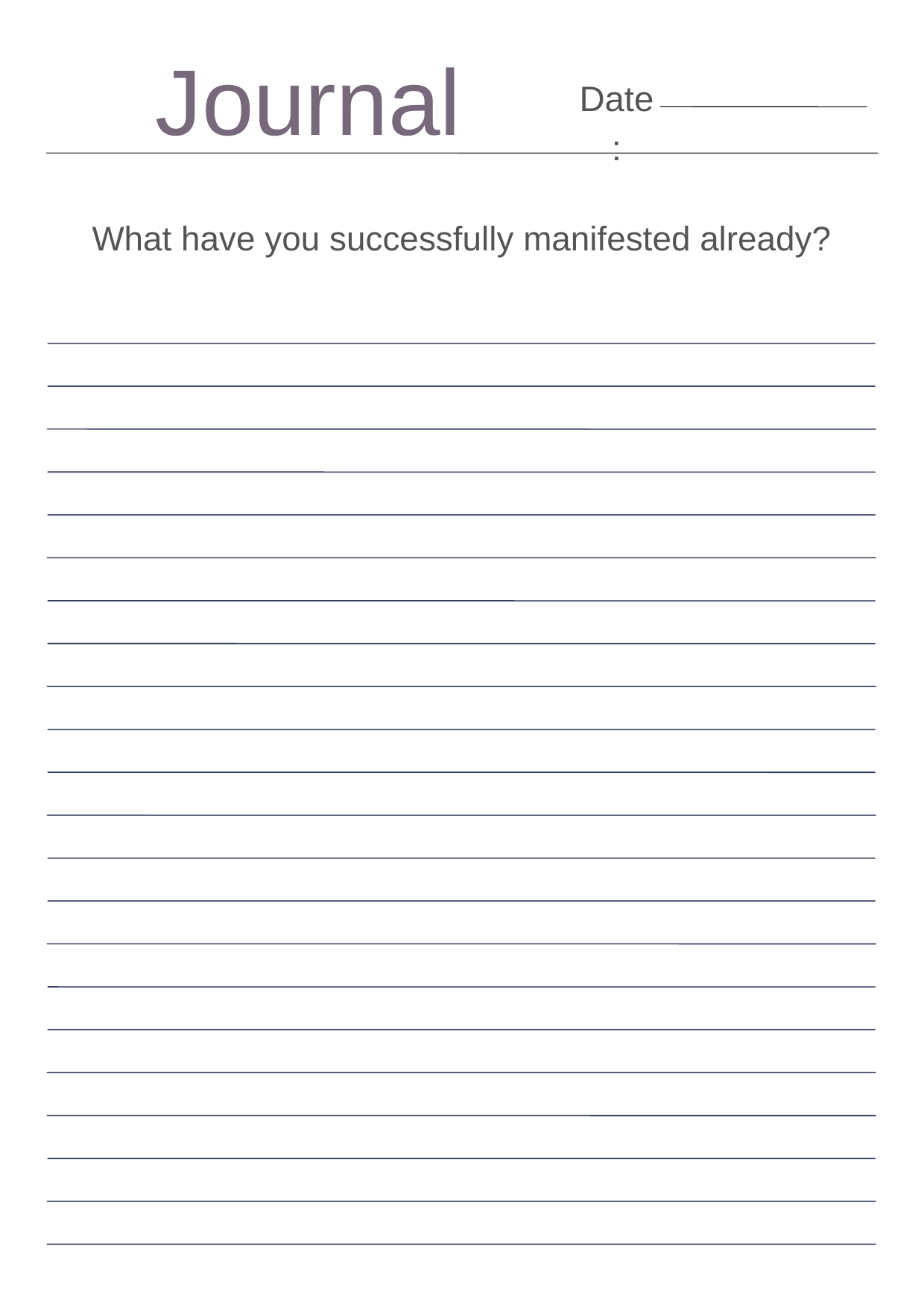

Journal
Date:

What have you successfully manifested already?